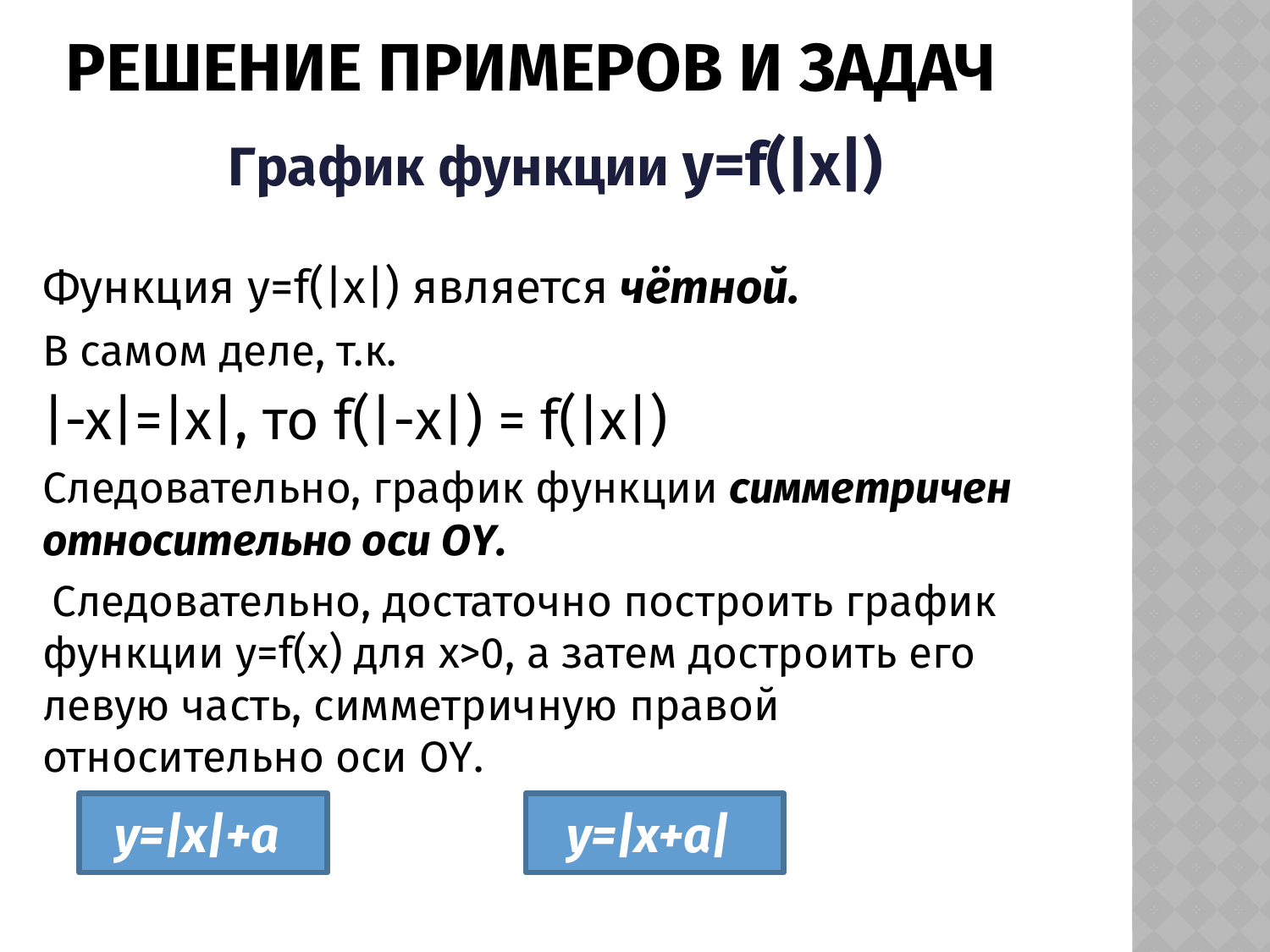

# Решение примеров и задач
График функции y=f(|x|)

Функция y=f(|x|) является чётной.
В самом деле, т.к.
|-x|=|x|, то f(|-x|) = f(|x|)
Следовательно, график функции симметричен относительно оси ОY.
 Следовательно, достаточно построить график функции y=f(x) для x>0, а затем достроить его левую часть, симметричную правой относительно оси ОY.

y=|x|+a
y=|x+a|